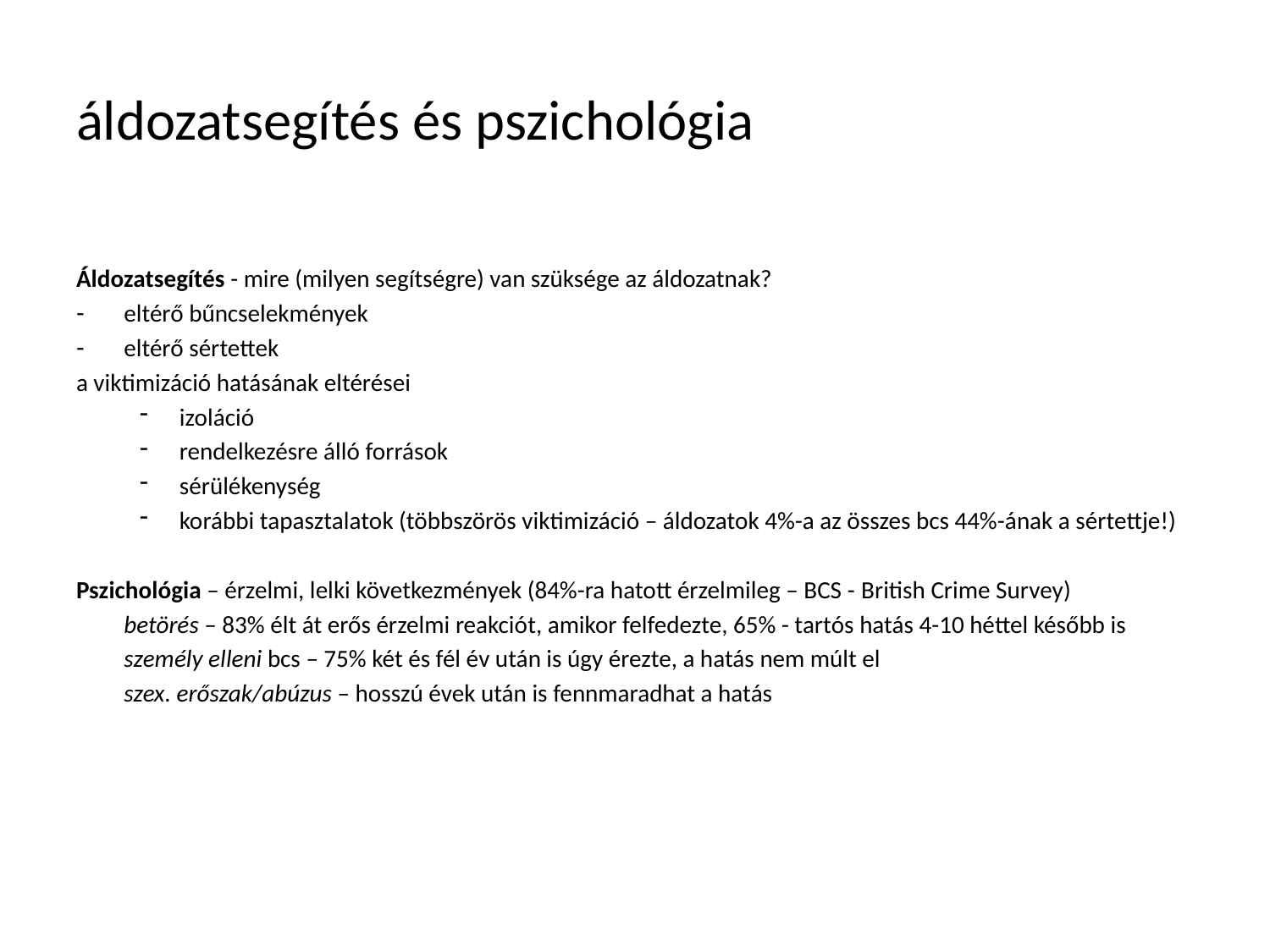

# áldozatsegítés és pszichológia

Áldozatsegítés - mire (milyen segítségre) van szüksége az áldozatnak?
eltérő bűncselekmények
eltérő sértettek
a viktimizáció hatásának eltérései
izoláció
rendelkezésre álló források
sérülékenység
korábbi tapasztalatok (többszörös viktimizáció – áldozatok 4%-a az összes bcs 44%-ának a sértettje!)

Pszichológia – érzelmi, lelki következmények (84%-ra hatott érzelmileg – BCS - British Crime Survey)
	betörés – 83% élt át erős érzelmi reakciót, amikor felfedezte, 65% - tartós hatás 4-10 héttel később is
	személy elleni bcs – 75% két és fél év után is úgy érezte, a hatás nem múlt el
	szex. erőszak/abúzus – hosszú évek után is fennmaradhat a hatás